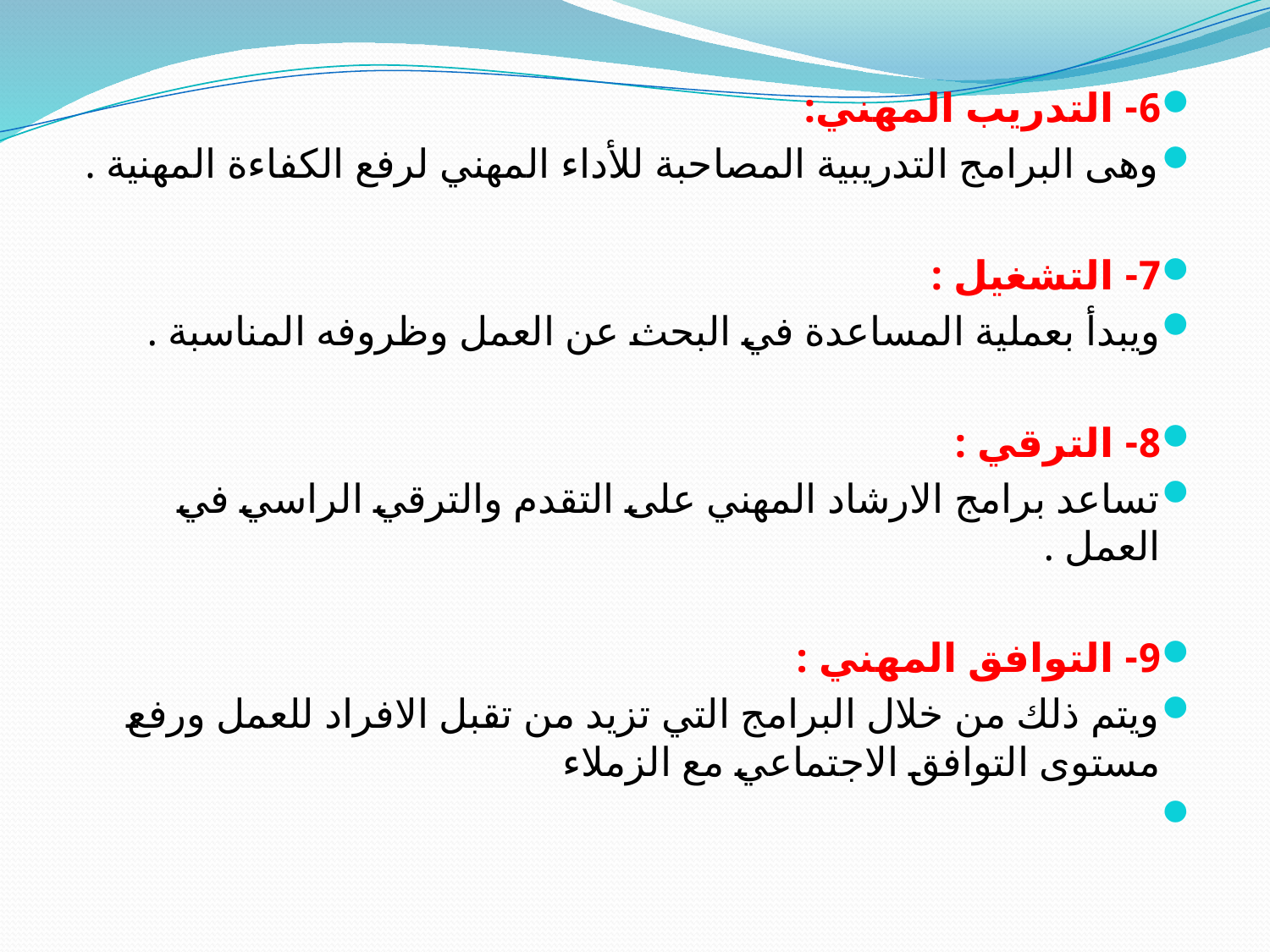

6- التدريب المهني:
وهى البرامج التدريبية المصاحبة للأداء المهني لرفع الكفاءة المهنية .

7- التشغيل :
ويبدأ بعملية المساعدة في البحث عن العمل وظروفه المناسبة .

8- الترقي :
تساعد برامج الارشاد المهني على التقدم والترقي الراسي في العمل .

9- التوافق المهني :
ويتم ذلك من خلال البرامج التي تزيد من تقبل الافراد للعمل ورفع مستوى التوافق الاجتماعي مع الزملاء